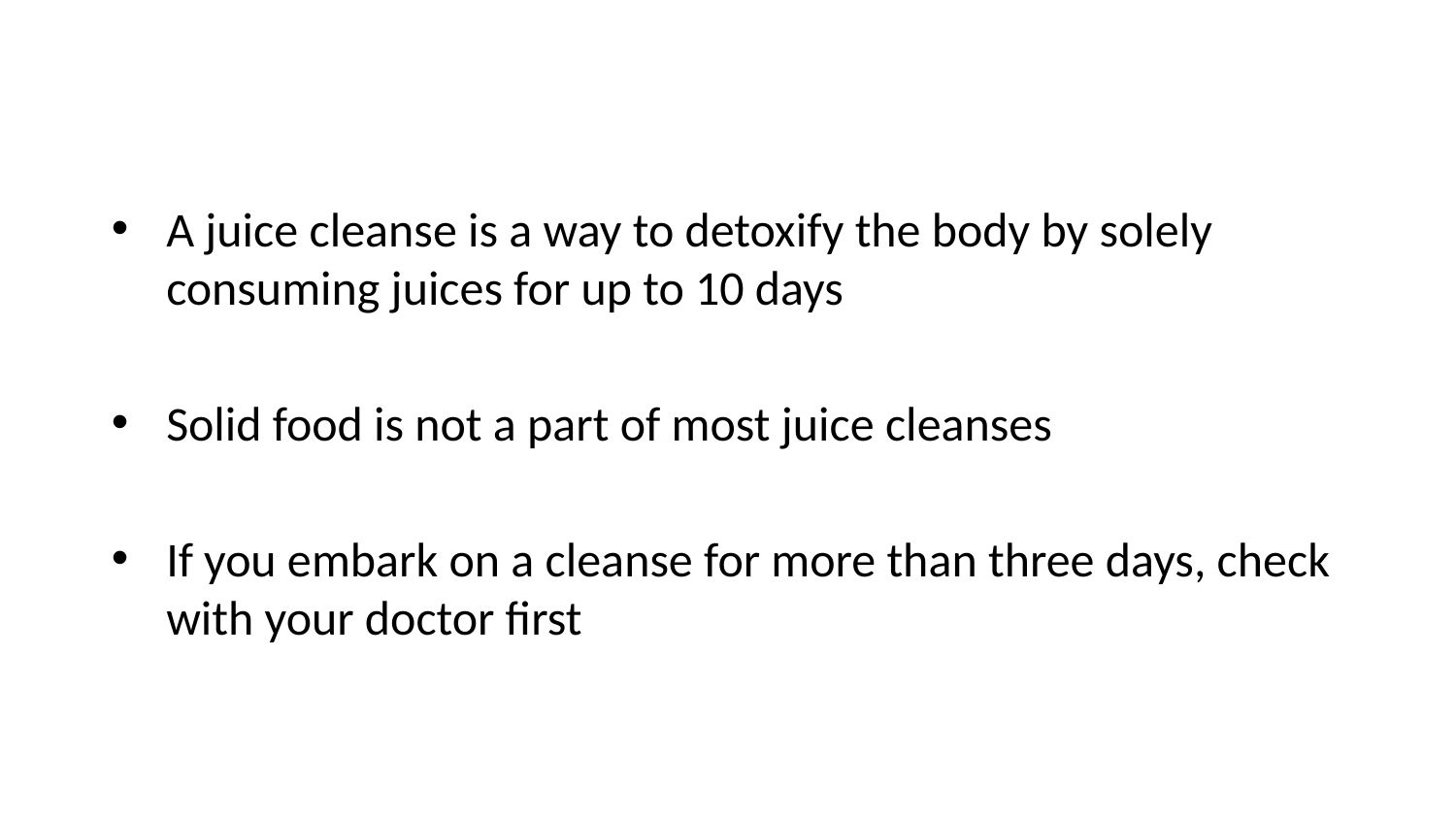

A juice cleanse is a way to detoxify the body by solely consuming juices for up to 10 days

Solid food is not a part of most juice cleanses

If you embark on a cleanse for more than three days, check with your doctor first